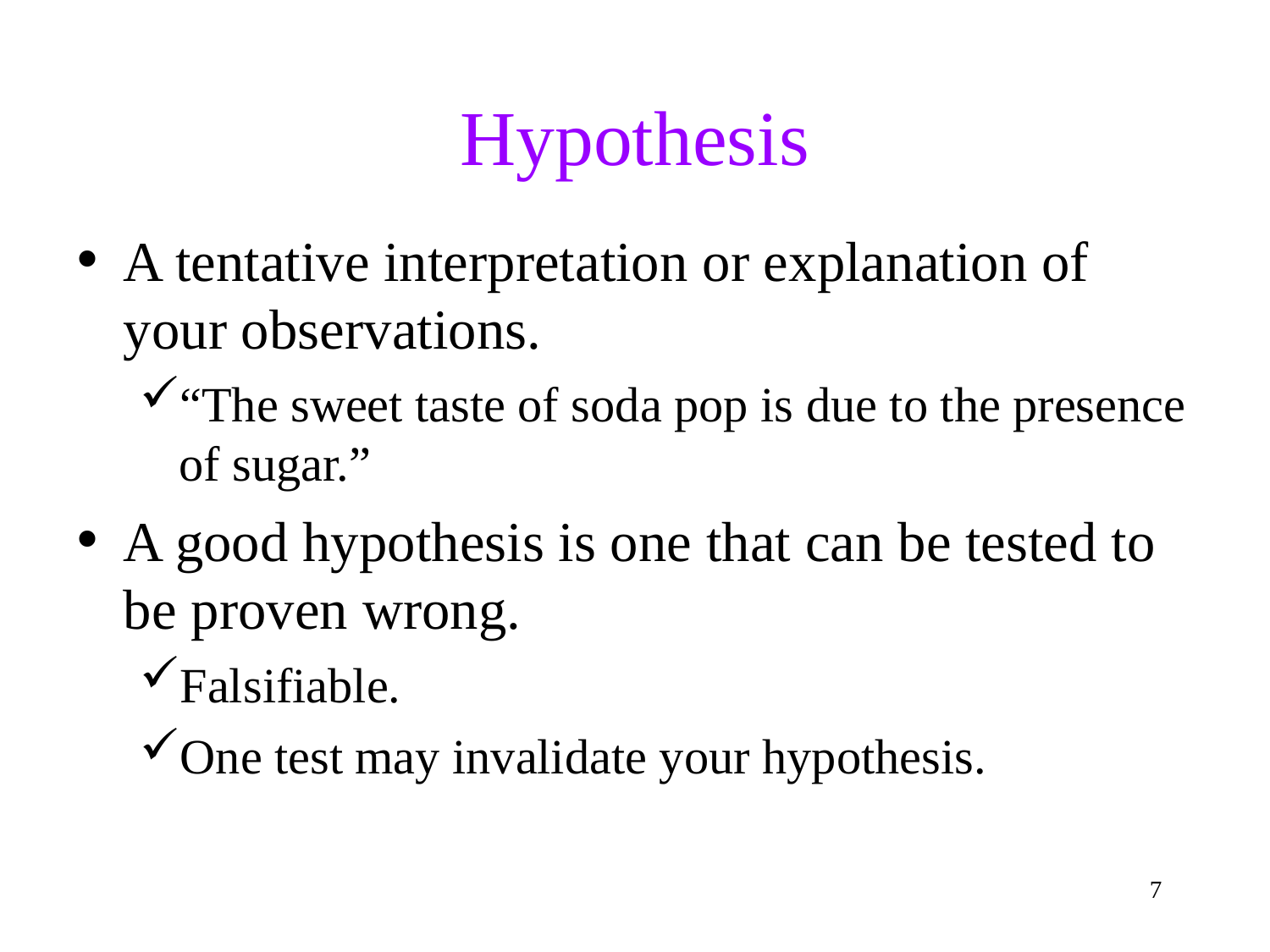

Hypothesis
A tentative interpretation or explanation of your observations.
“The sweet taste of soda pop is due to the presence of sugar.”
A good hypothesis is one that can be tested to be proven wrong.
Falsifiable.
One test may invalidate your hypothesis.
7